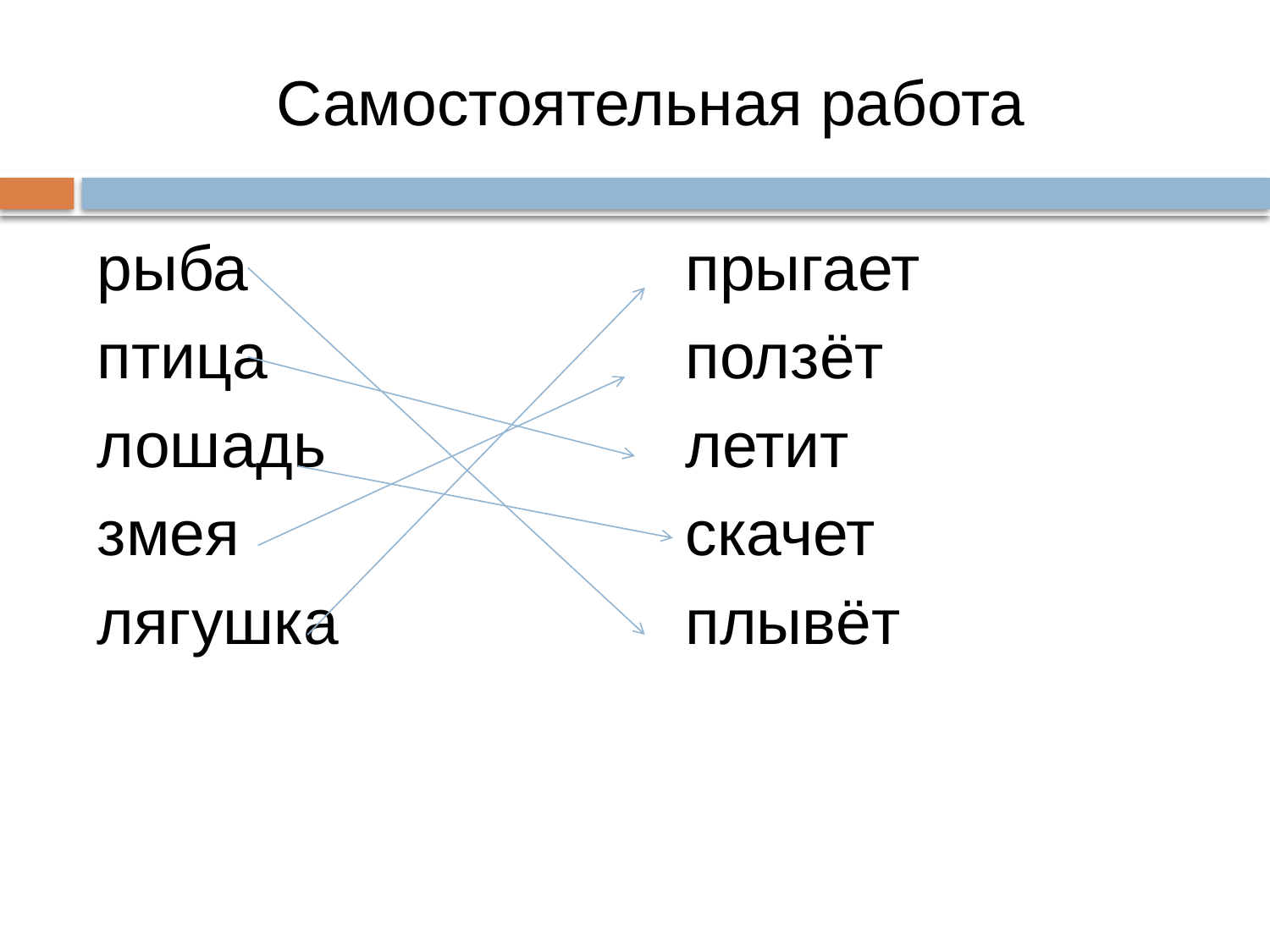

# Самостоятельная работа
рыба
птица
лошадь
змея
лягушка

прыгает
ползёт
летит
скачет
плывёт